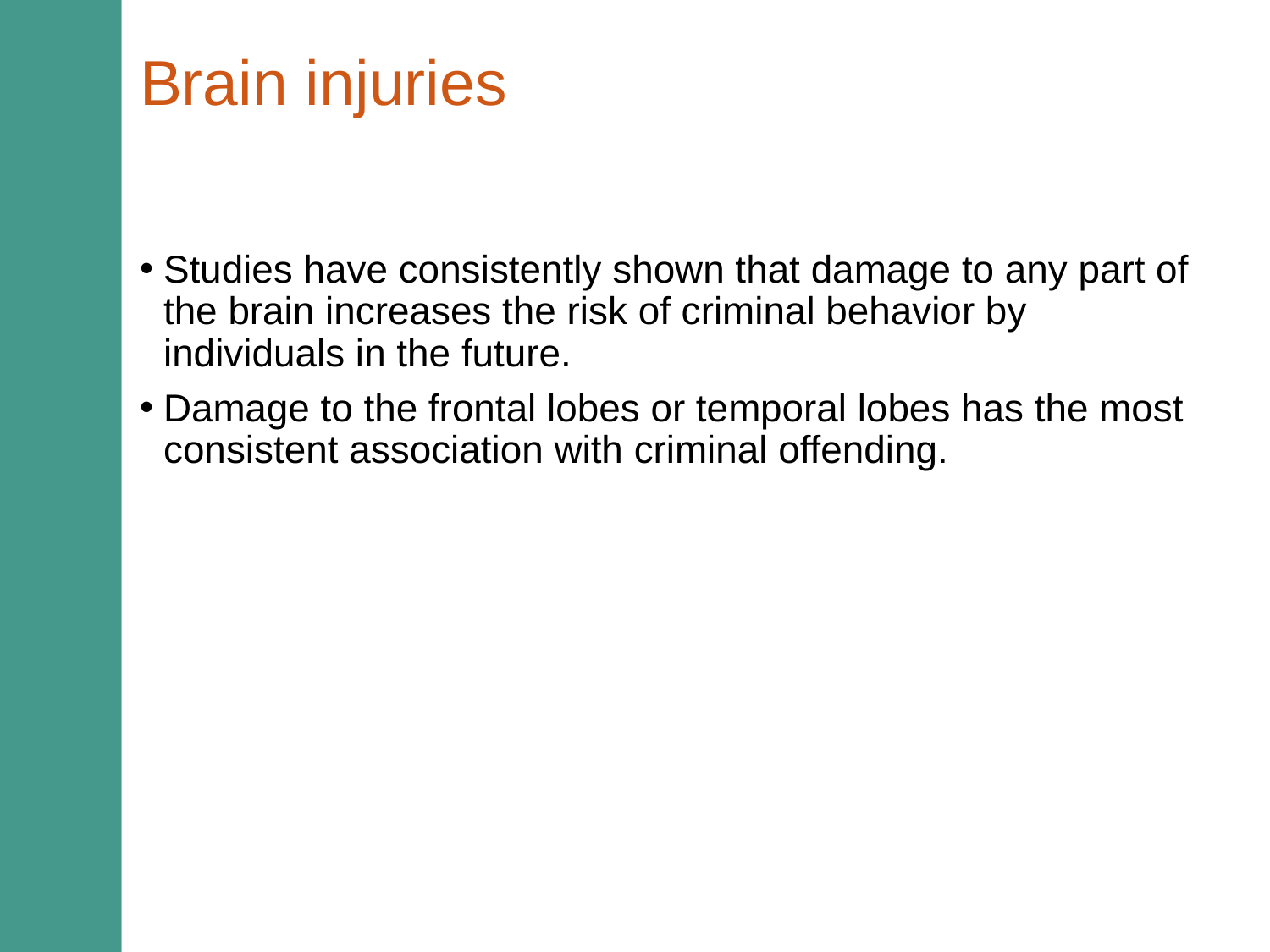

# Brain injuries
Studies have consistently shown that damage to any part of the brain increases the risk of criminal behavior by individuals in the future.
Damage to the frontal lobes or temporal lobes has the most consistent association with criminal offending.